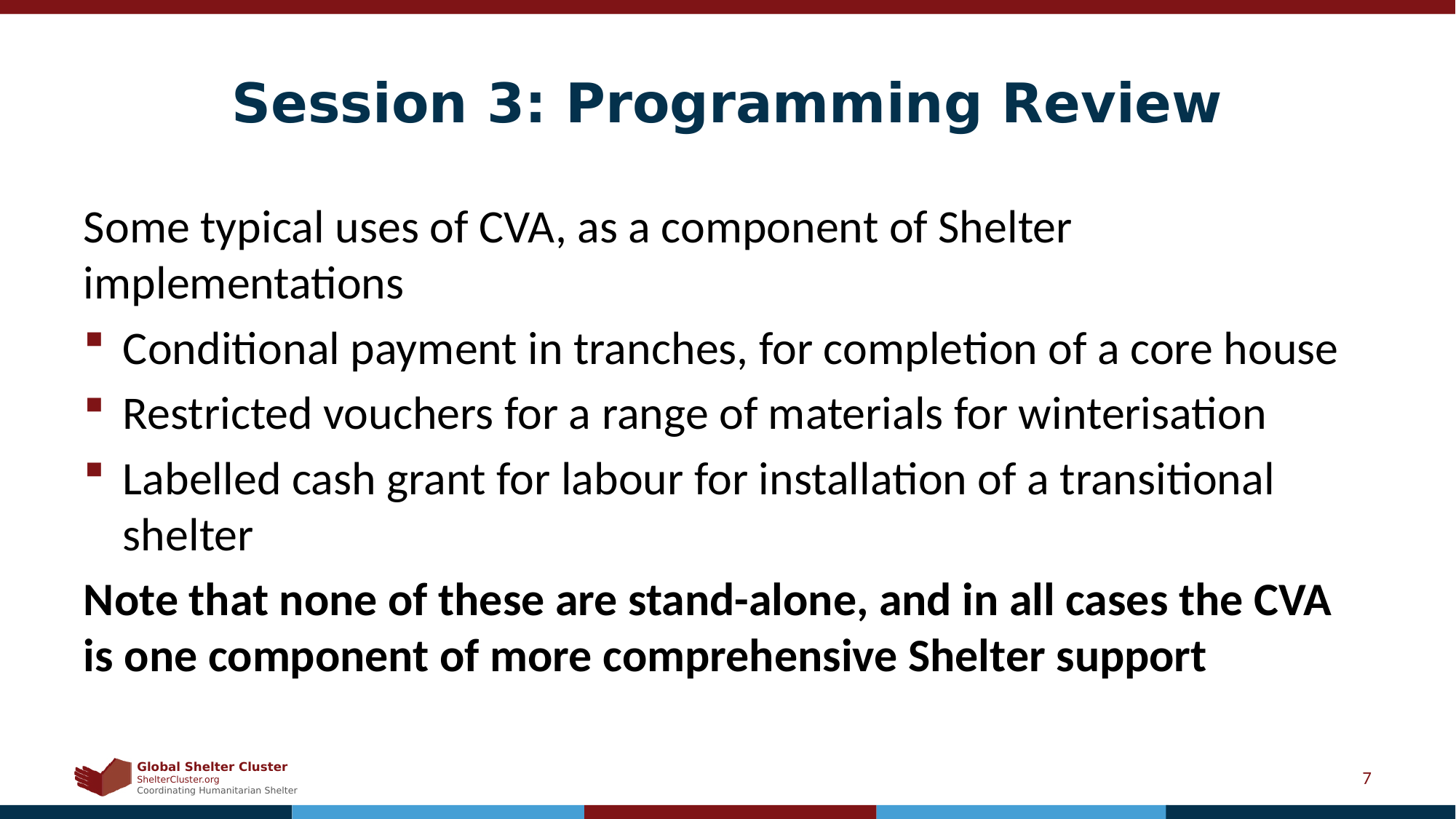

# Session 3: Programming Review
Some typical uses of CVA, as a component of Shelter implementations
Conditional payment in tranches, for completion of a core house
Restricted vouchers for a range of materials for winterisation
Labelled cash grant for labour for installation of a transitional shelter
Note that none of these are stand-alone, and in all cases the CVA is one component of more comprehensive Shelter support

7